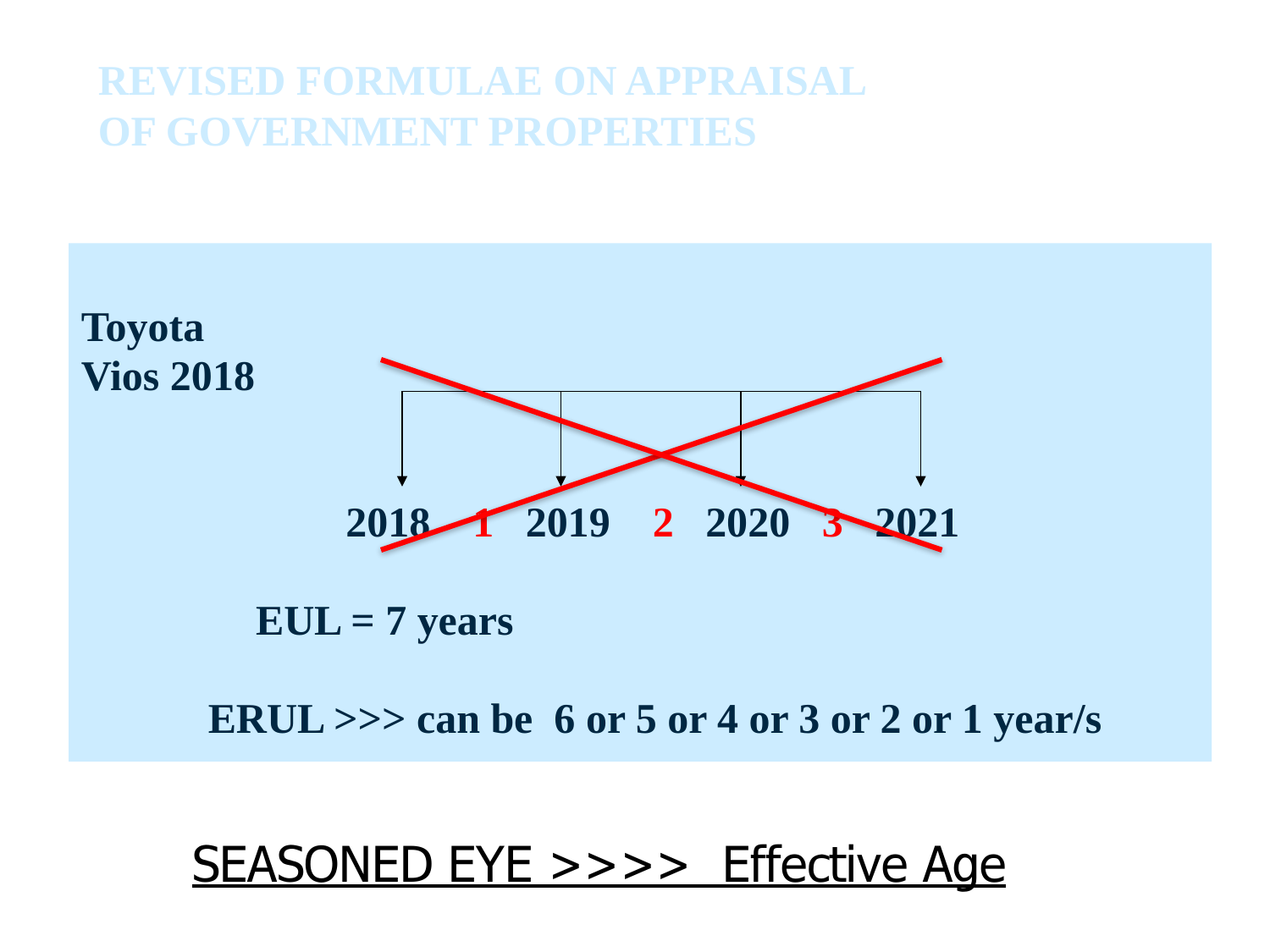

REVISED FORMULAE ON APPRAISAL OF GOVERNMENT PROPERTIES

Toyota
Vios 2018

                         2018    1   2019    2   2020   3   2021

		EUL = 7 years

            ERUL >>> can be  6 or 5 or 4 or 3 or 2 or 1 year/s
SEASONED EYE >>>>  Effective Age